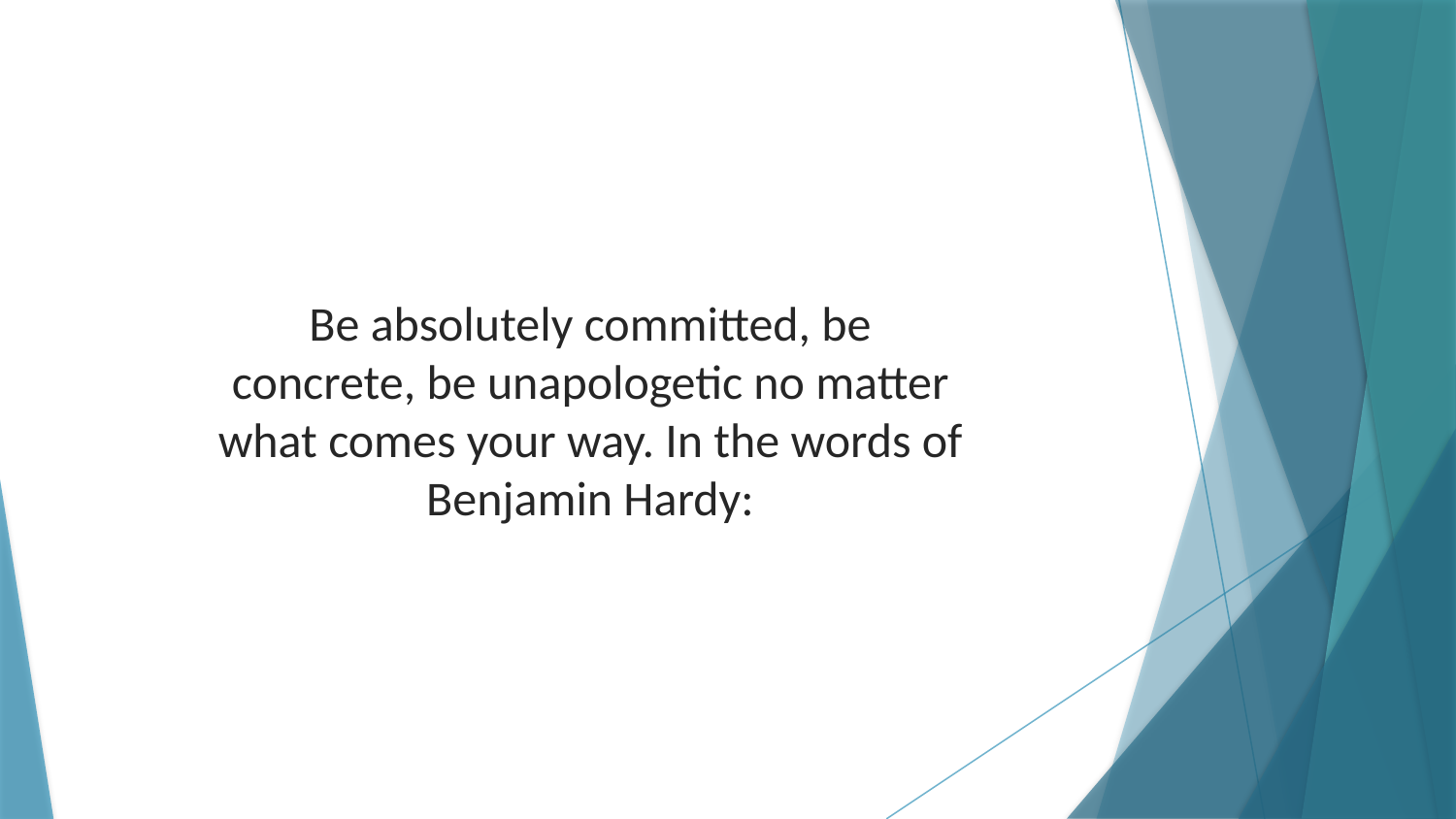

Be absolutely committed, be concrete, be unapologetic no matter what comes your way. In the words of Benjamin Hardy: